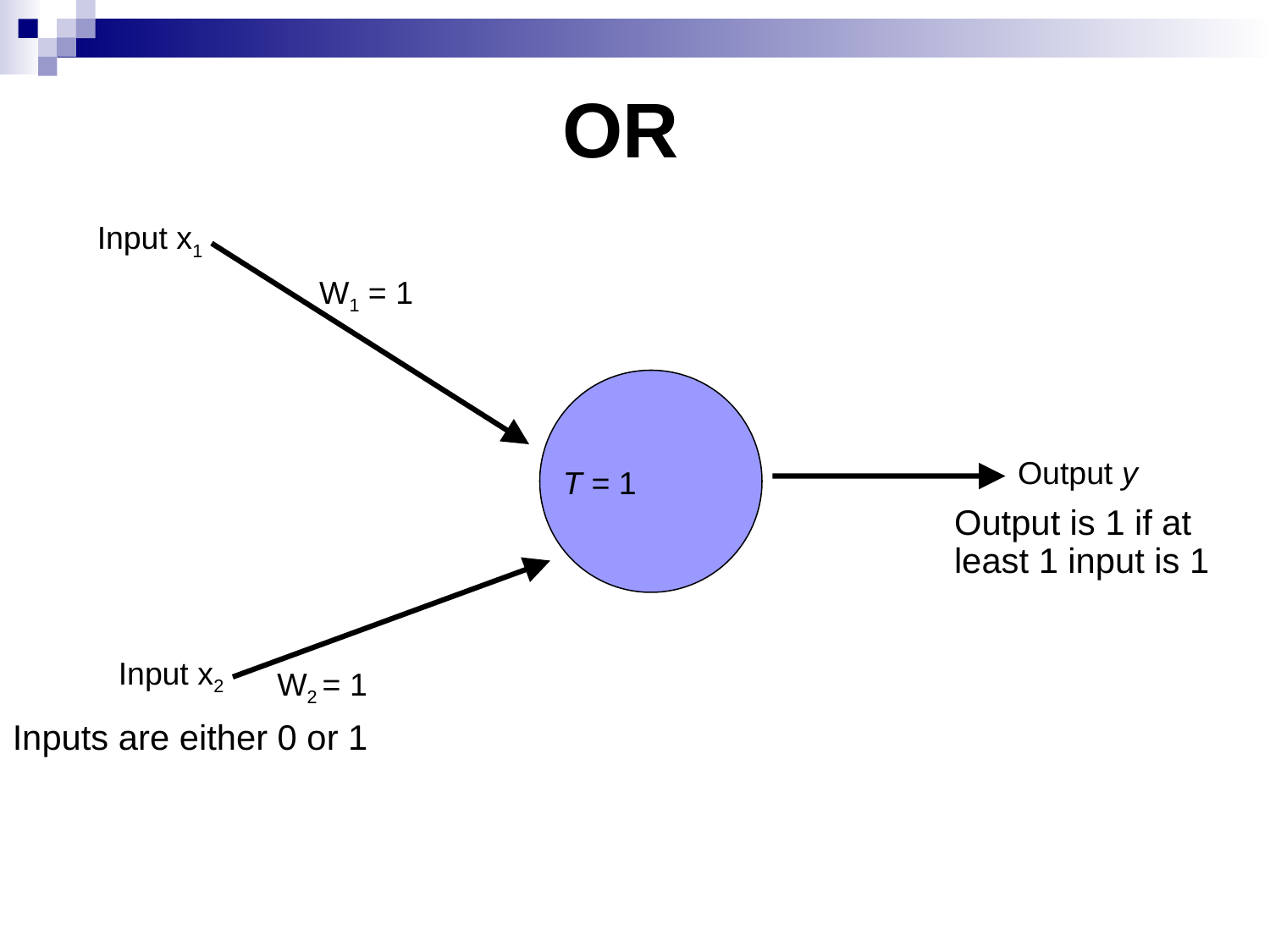

OR
Input x1

W1 = 1

Output y
T = 1

Output is 1 if at
least 1 input is 1

Input x2
W2 = 1
Inputs are either 0 or 1